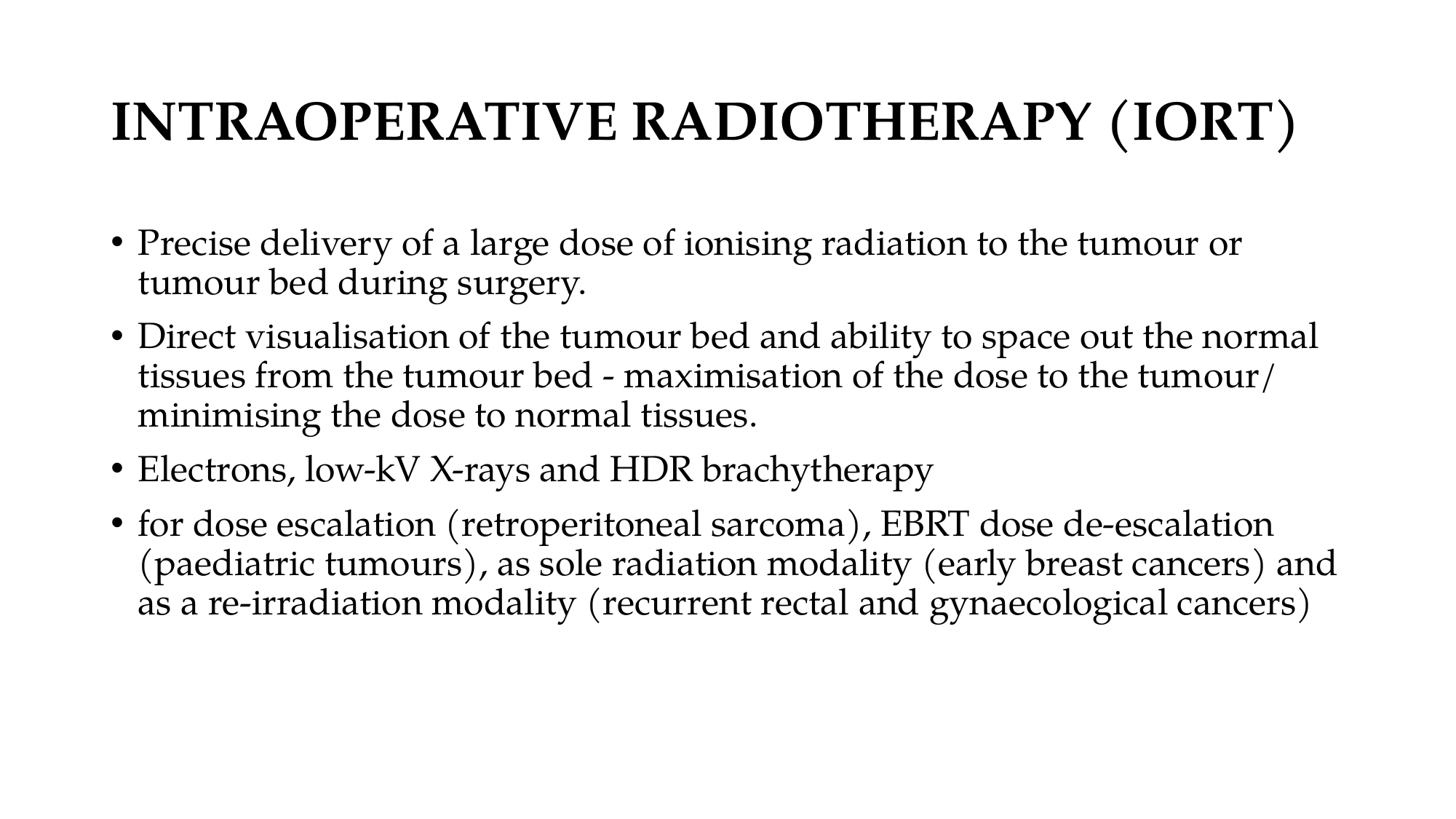

# INTRAOPERATIVE RADIOTHERAPY (IORT)
Precise delivery of a large dose of ionising radiation to the tumour or tumour bed during surgery.
Direct visualisation of the tumour bed and ability to space out the normal tissues from the tumour bed - maximisation of the dose to the tumour/ minimising the dose to normal tissues.
Electrons, low-kV X-rays and HDR brachytherapy
for dose escalation (retroperitoneal sarcoma), EBRT dose de-escalation (paediatric tumours), as sole radiation modality (early breast cancers) and as a re-irradiation modality (recurrent rectal and gynaecological cancers)